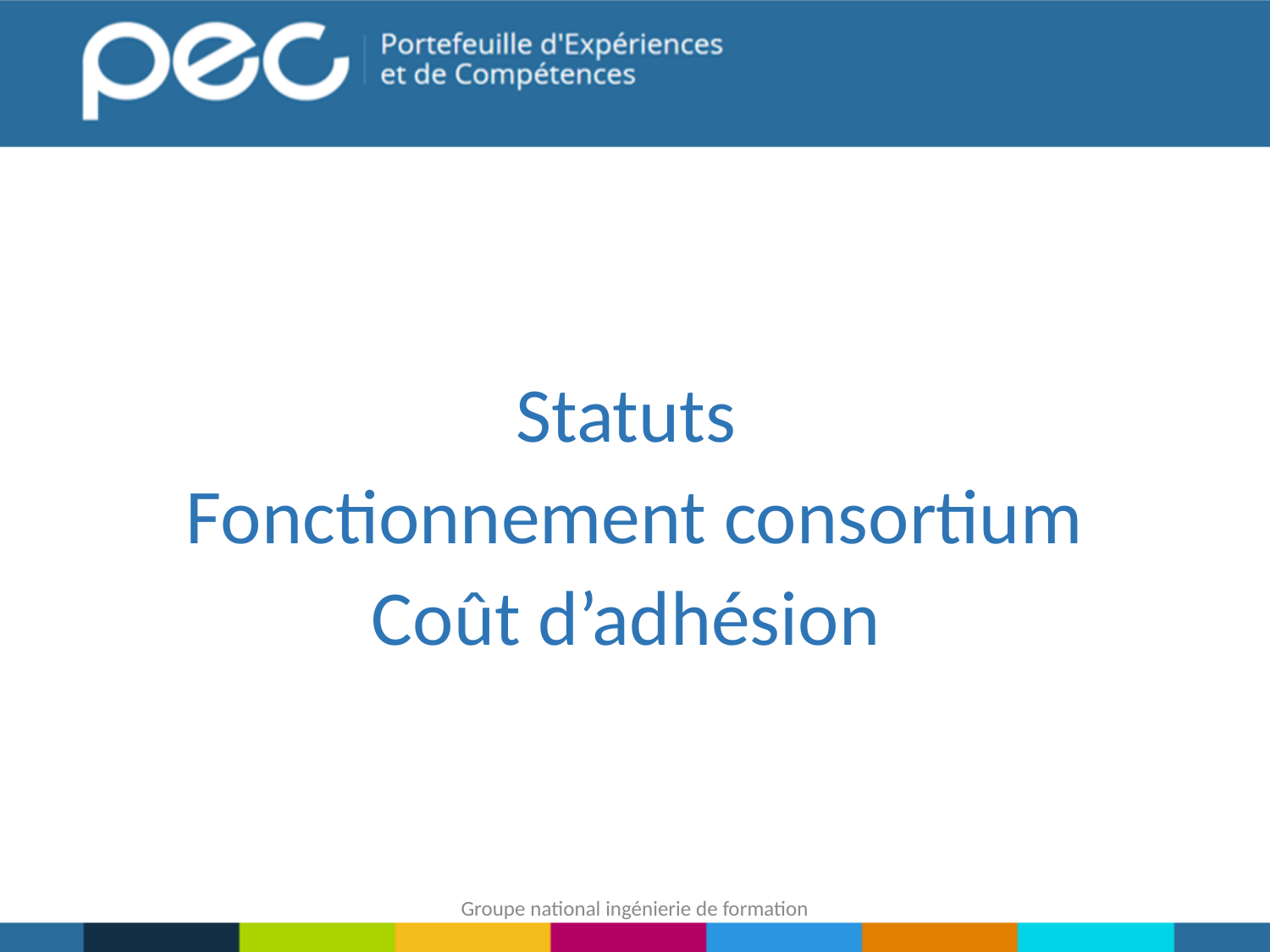

Statuts
Fonctionnement consortium
Coût d’adhésion
Groupe national ingénierie de formation